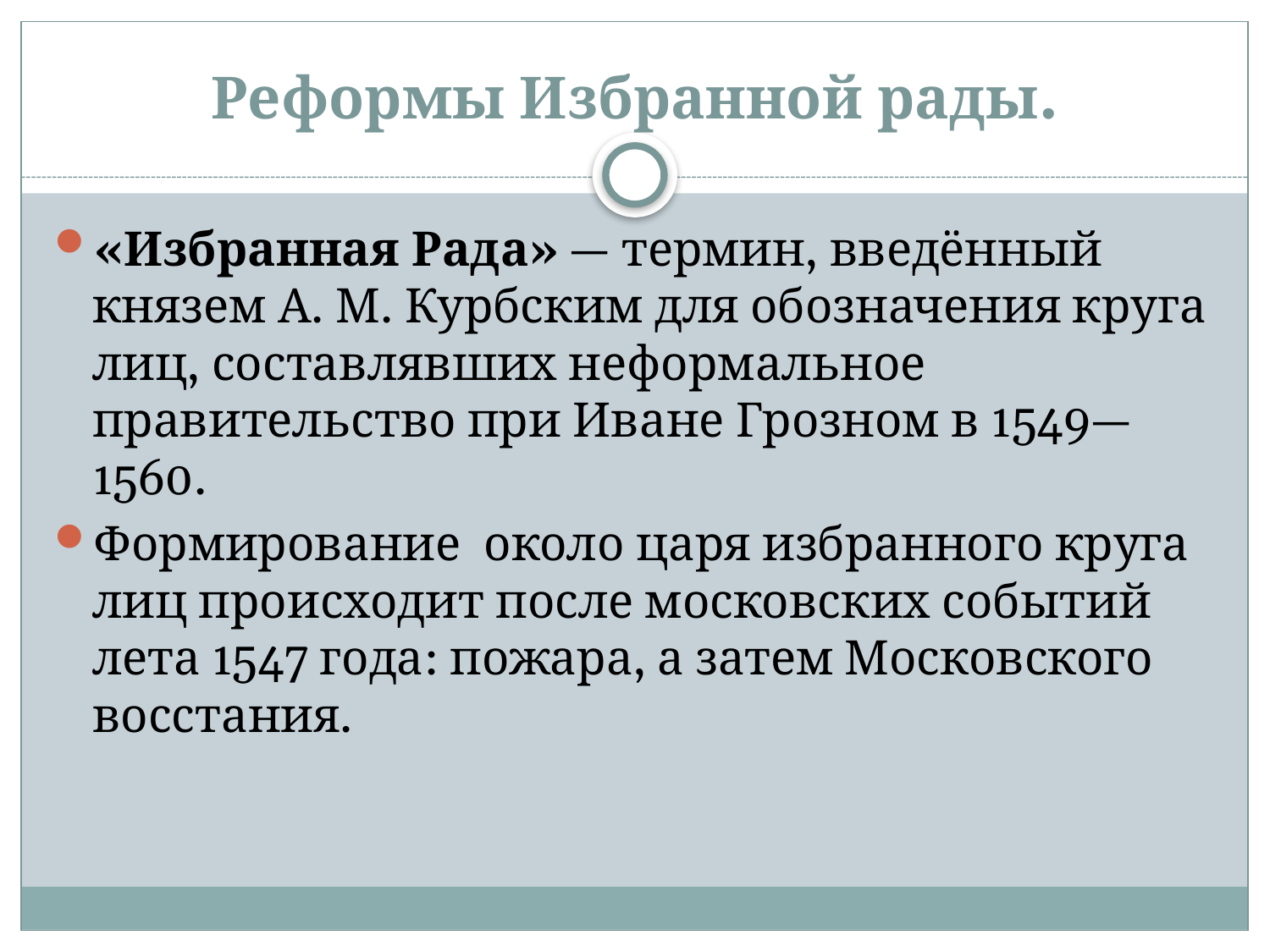

# Реформы Избранной рады.
«Избранная Рада» — термин, введённый князем А. М. Курбским для обозначения круга лиц, составлявших неформальное правительство при Иване Грозном в 1549—1560.
Формирование  около царя избранного круга лиц происходит после московских событий лета 1547 года: пожара, а затем Московского восстания.